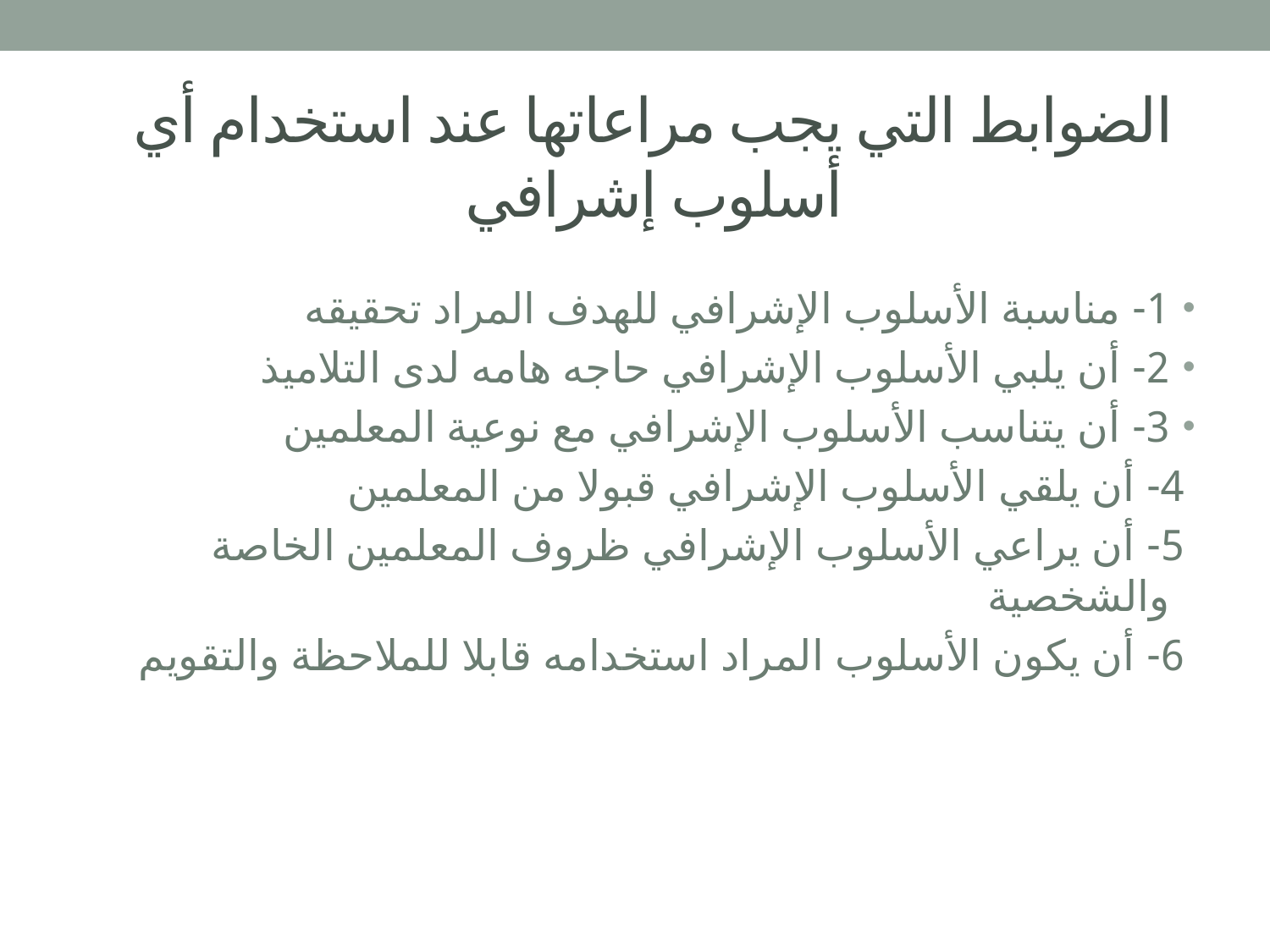

# الضوابط التي يجب مراعاتها عند استخدام أي أسلوب إشرافي
1- مناسبة الأسلوب الإشرافي للهدف المراد تحقيقه
2- أن يلبي الأسلوب الإشرافي حاجه هامه لدى التلاميذ
3- أن يتناسب الأسلوب الإشرافي مع نوعية المعلمين
 4- أن يلقي الأسلوب الإشرافي قبولا من المعلمين
 5- أن يراعي الأسلوب الإشرافي ظروف المعلمين الخاصة والشخصية
 6- أن يكون الأسلوب المراد استخدامه قابلا للملاحظة والتقويم